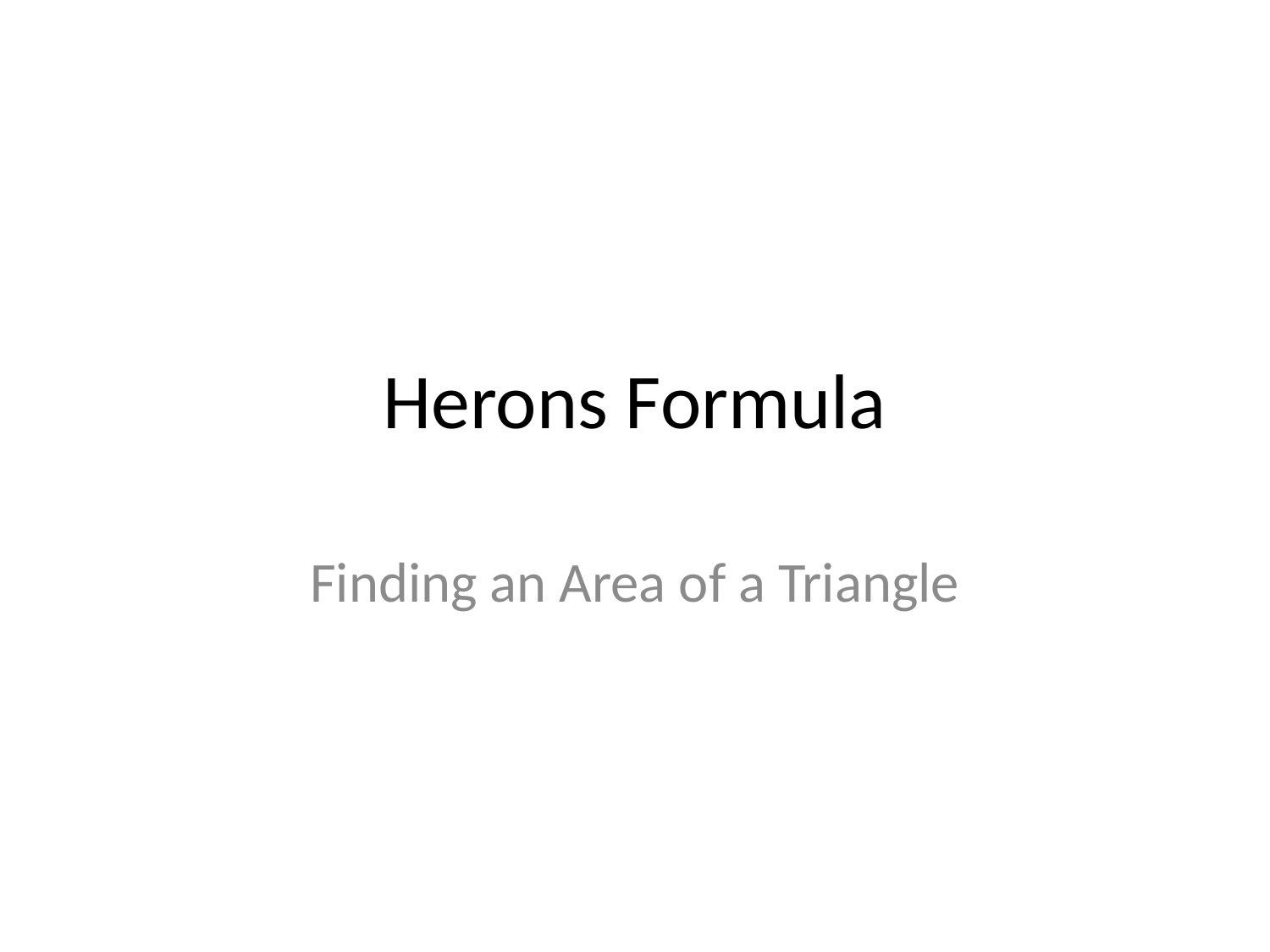

# Herons Formula
Finding an Area of a Triangle